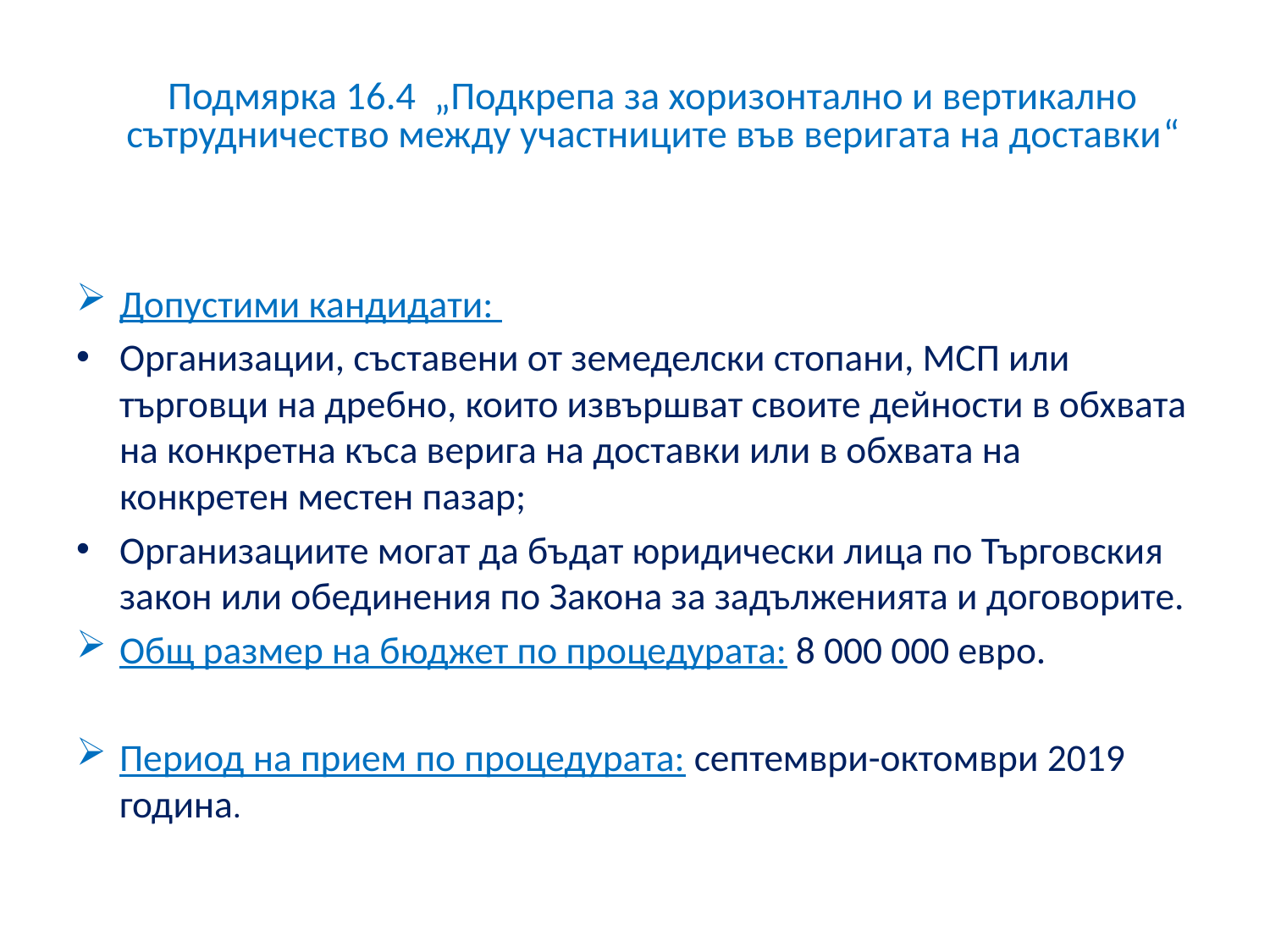

# Подмярка 16.4  „Подкрепа за хоризонтално и вертикално сътрудничество между участниците във веригата на доставки“

Допустими кандидати:
Организации, съставени от земеделски стопани, МСП или търговци на дребно, които извършват своите дейности в обхвата на конкретна къса верига на доставки или в обхвата на конкретен местен пазар;
Организациите могат да бъдат юридически лица по Търговския закон или обединения по Закона за задълженията и договорите.
Общ размер на бюджет по процедурата: 8 000 000 евро.

Период на прием по процедурата: септември-октомври 2019 година.